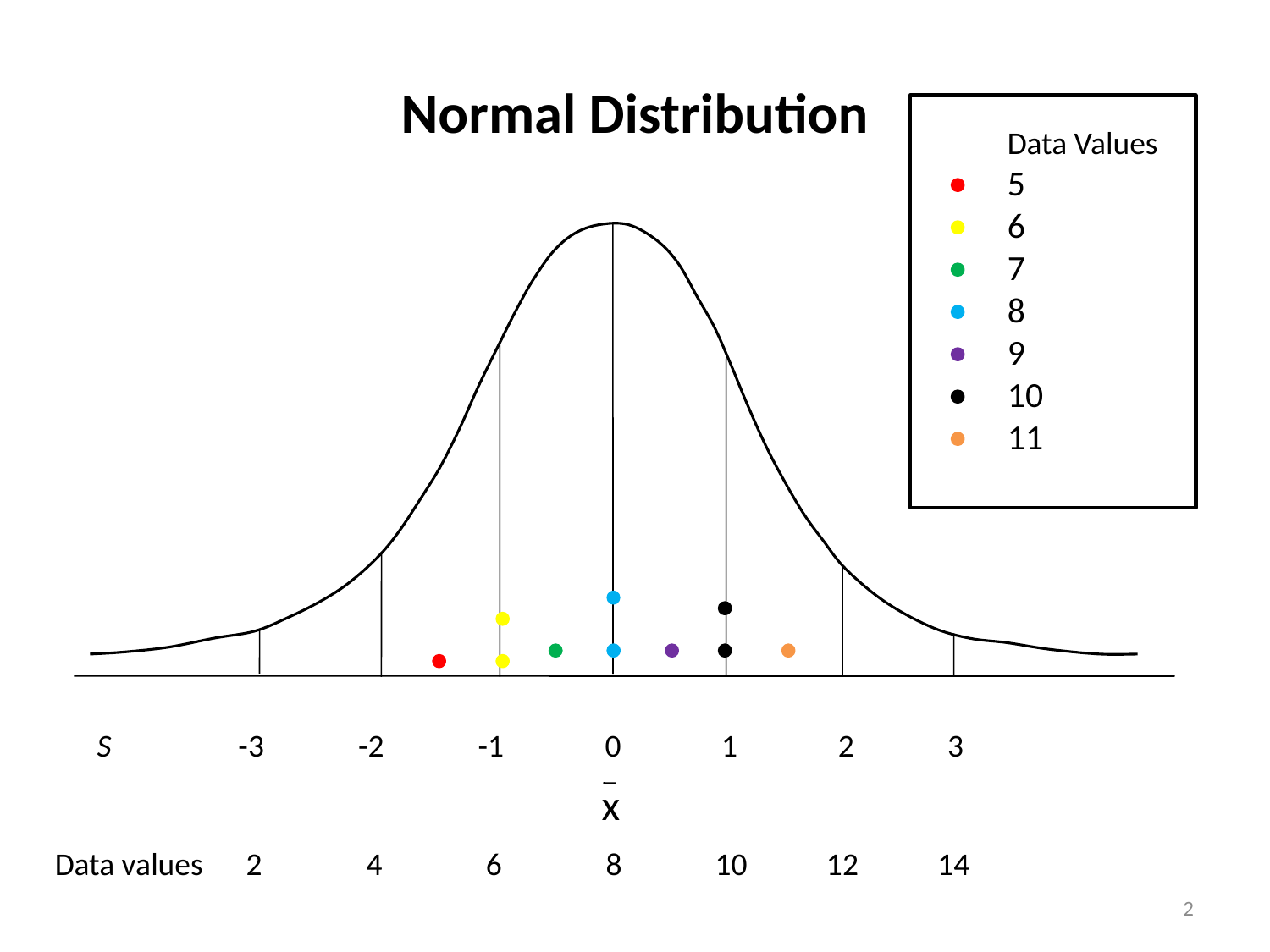

# Normal Distribution

Data Values
5
6
7
8
9
10
11

S	  -3	 -2	-1	0              1              2             3
 x
Data values      2	        4	       6	      8             10           12           14
2